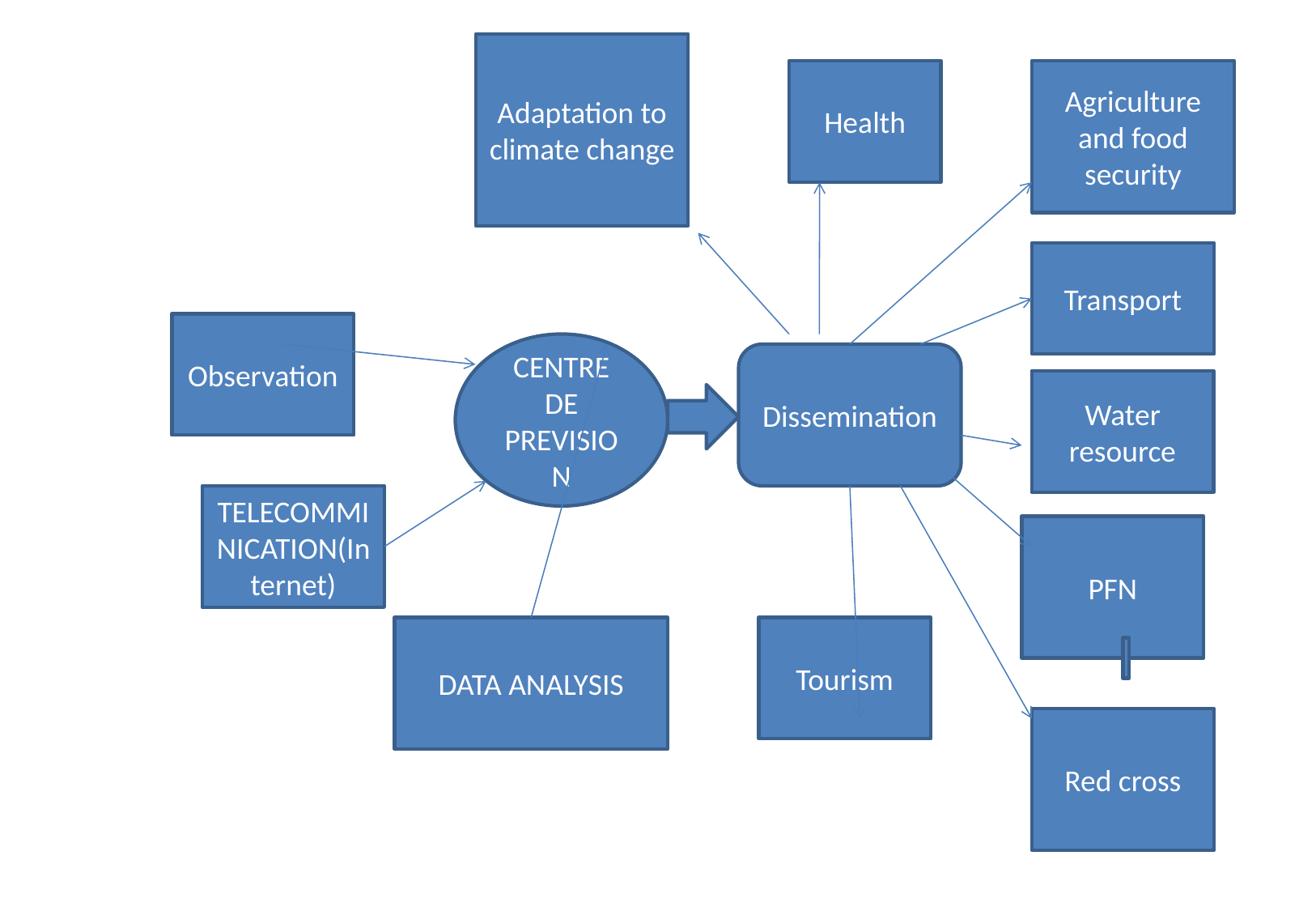

#

Adaptation to climate change
Health
Agriculture and food security
Transport
Observation
CENTRE DE PREVISION
Dissemination
Water resource

TELECOMMINICATION(Internet)
PFN
DATA ANALYSIS
Tourism

Red cross